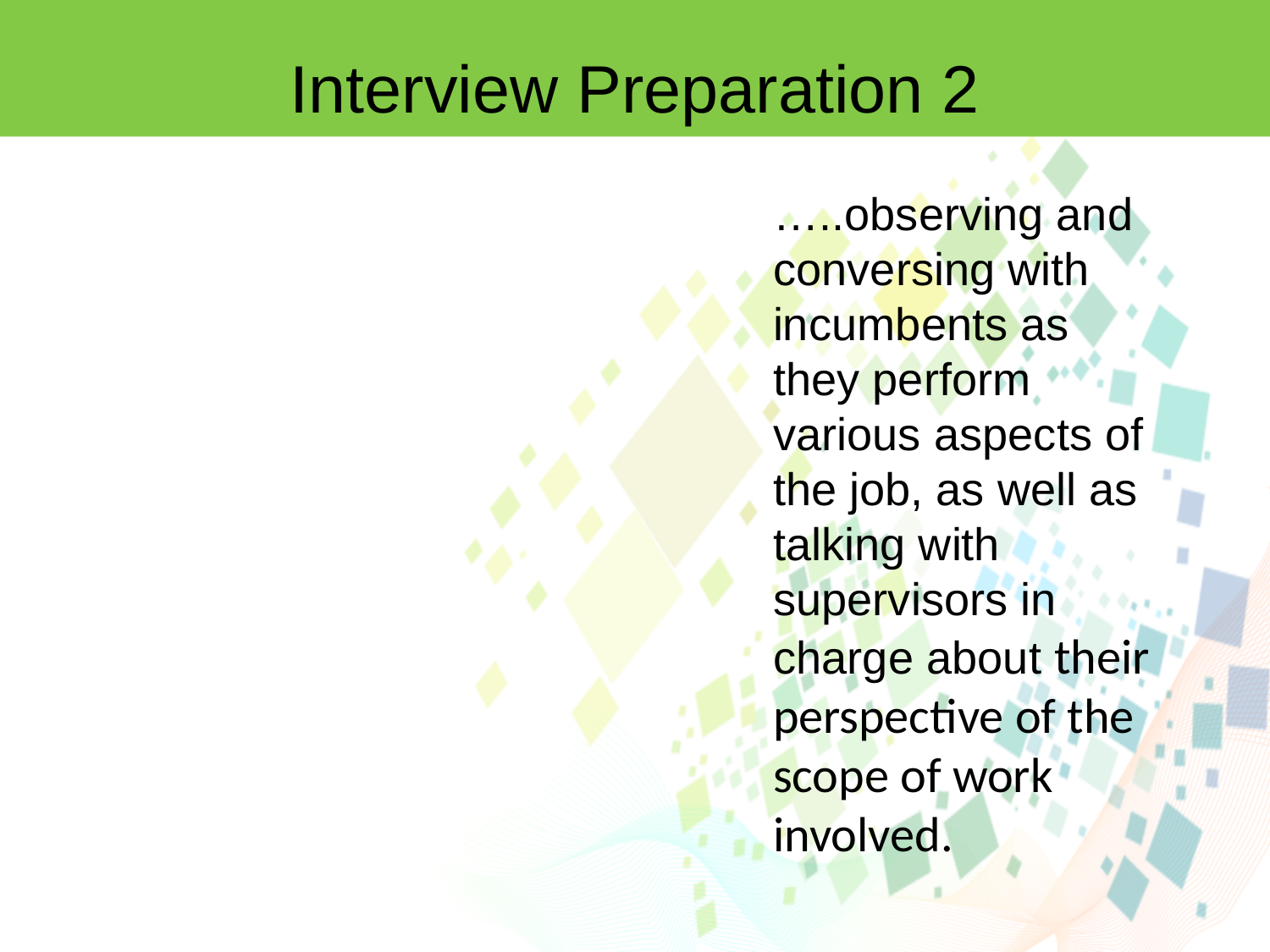

Interview Preparation 2
…..observing and conversing with incumbents as they perform various aspects of the job, as well as talking with supervisors in charge about their perspective of the scope of work involved.